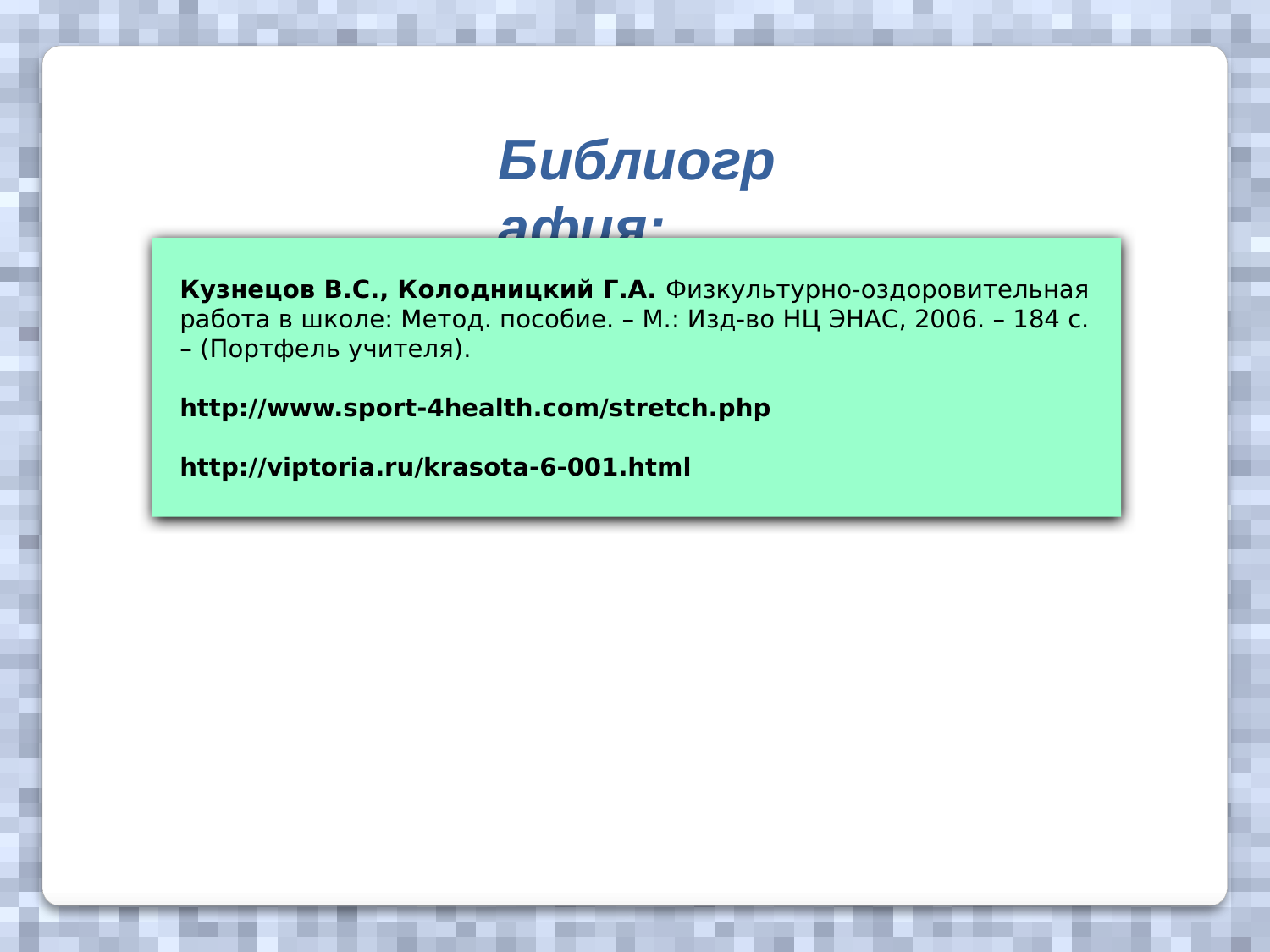

Библиография:

Кузнецов В.С., Колодницкий Г.А. Физкультурно-оздоровительная работа в школе: Метод. пособие. – М.: Изд-во НЦ ЭНАС, 2006. – 184 с. – (Портфель учителя).

http://www.sport-4health.com/stretch.php

http://viptoria.ru/krasota-6-001.html